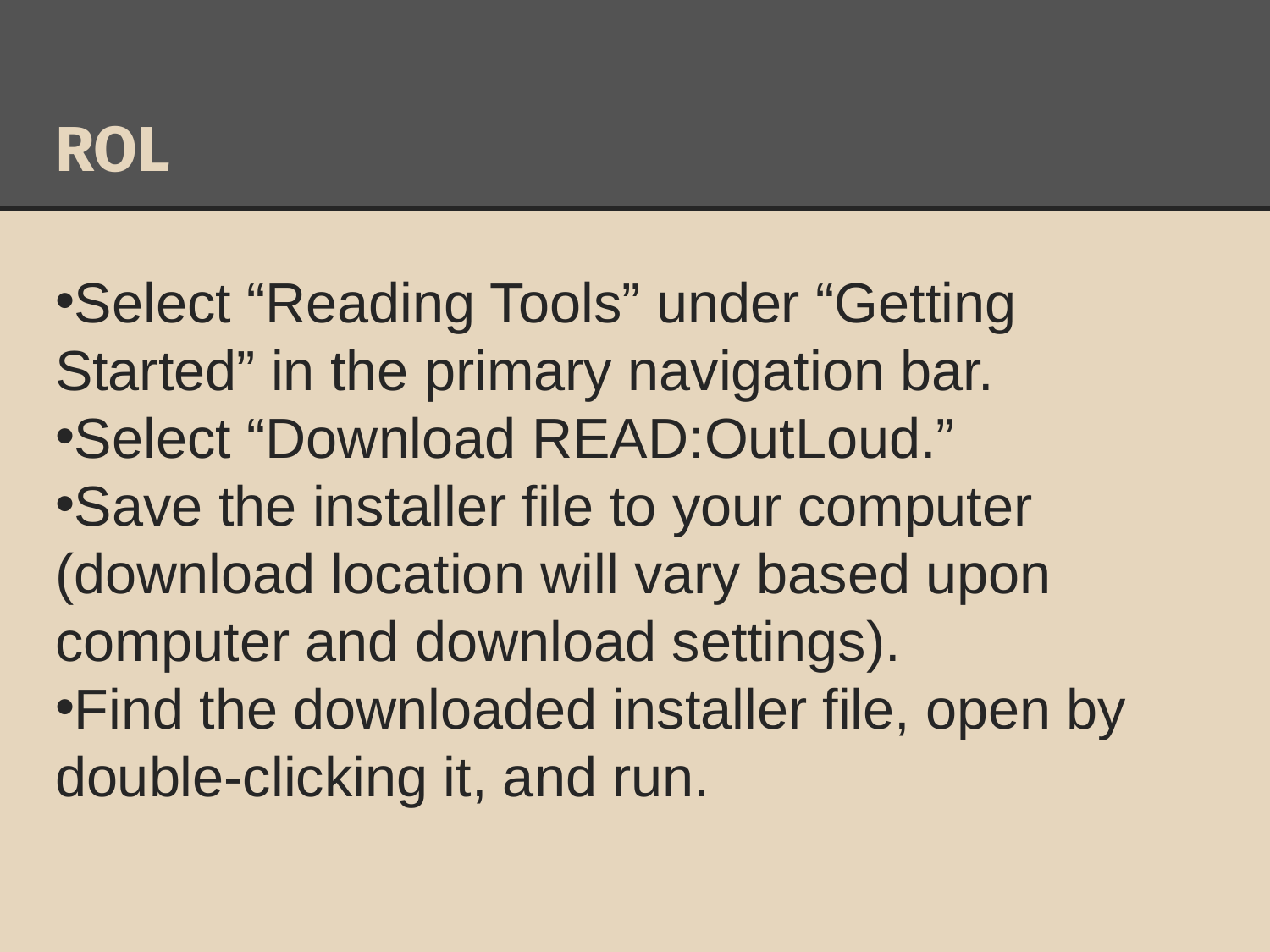

# ROL
Select “Reading Tools” under “Getting Started” in the primary navigation bar.
Select “Download READ:OutLoud.”
Save the installer file to your computer (download location will vary based upon computer and download settings).
Find the downloaded installer file, open by double-clicking it, and run.